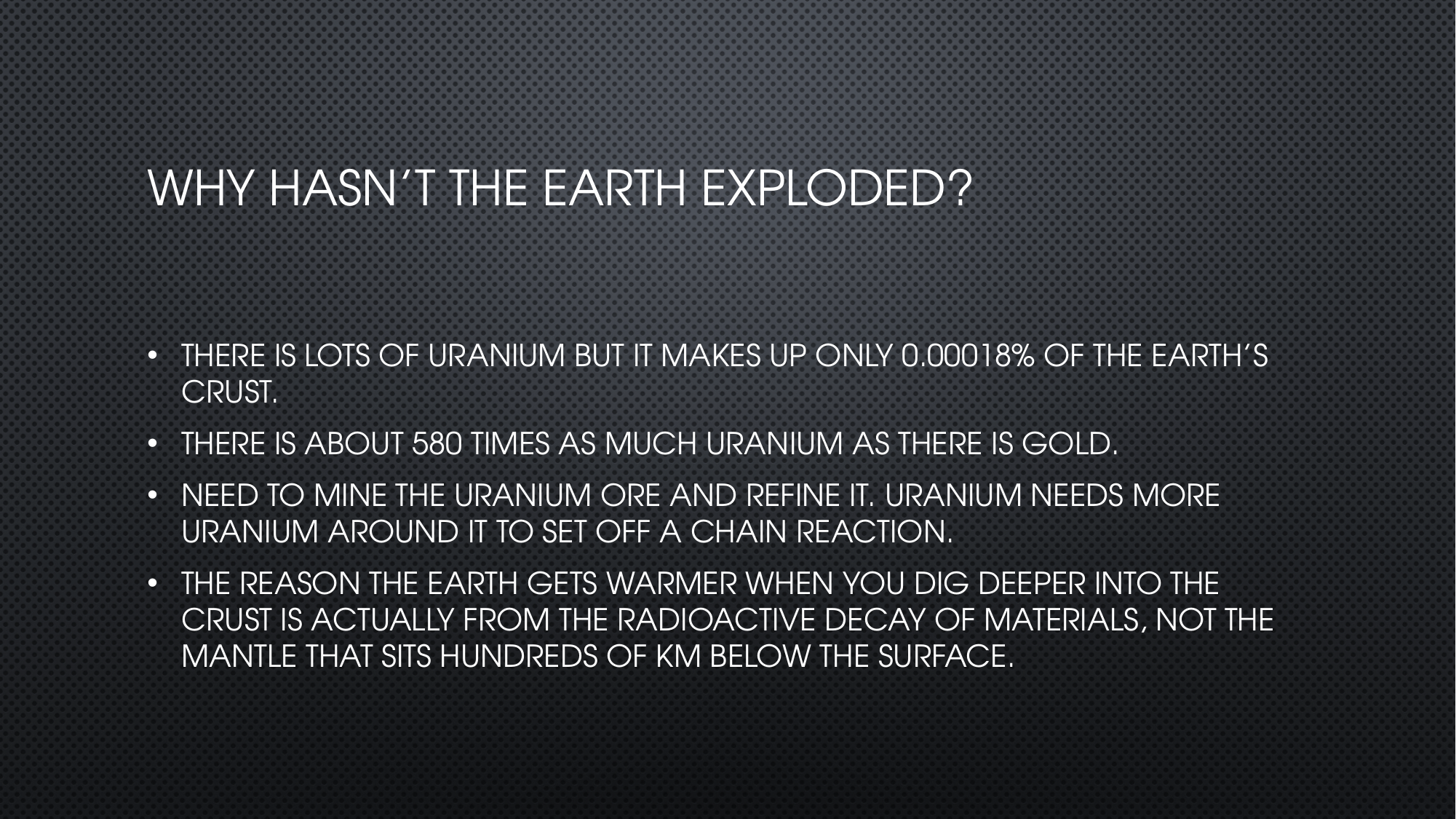

# Why hasn’t the Earth Exploded?
There is lots of uranium but it makes up only 0.00018% of the earth’s crust.
There is about 580 times as much uranium as there is gold.
Need to mine the uranium ore and refine it. Uranium needs more uranium around it to set off a chain reaction.
The reason the earth gets warmer when you dig deeper into the crust is actually from the radioactive decay of materials, not the mantle that sits hundreds of KM below the surface.